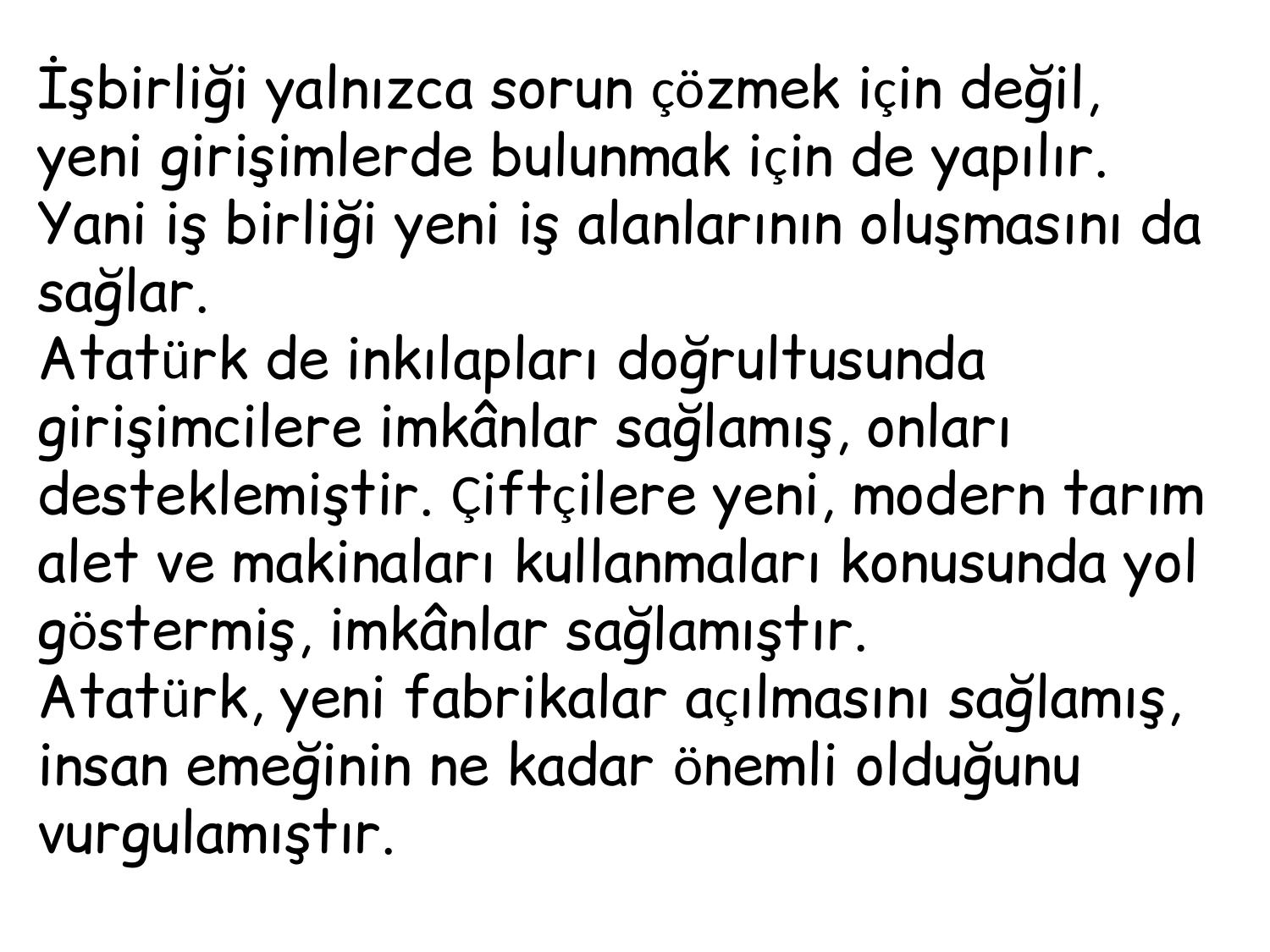

İşbirliği yalnızca sorun çözmek için değil, yeni girişimlerde bulunmak için de yapılır. Yani iş birliği yeni iş alanlarının oluşmasını da sağlar.
Atatürk de inkılapları doğrultusunda girişimcilere imkânlar sağlamış, onları desteklemiştir. Çiftçilere yeni, modern tarım alet ve makinaları kullanmaları konusunda yol göstermiş, imkânlar sağlamıştır.
Atatürk, yeni fabrikalar açılmasını sağlamış, insan emeğinin ne kadar önemli olduğunu vurgulamıştır.